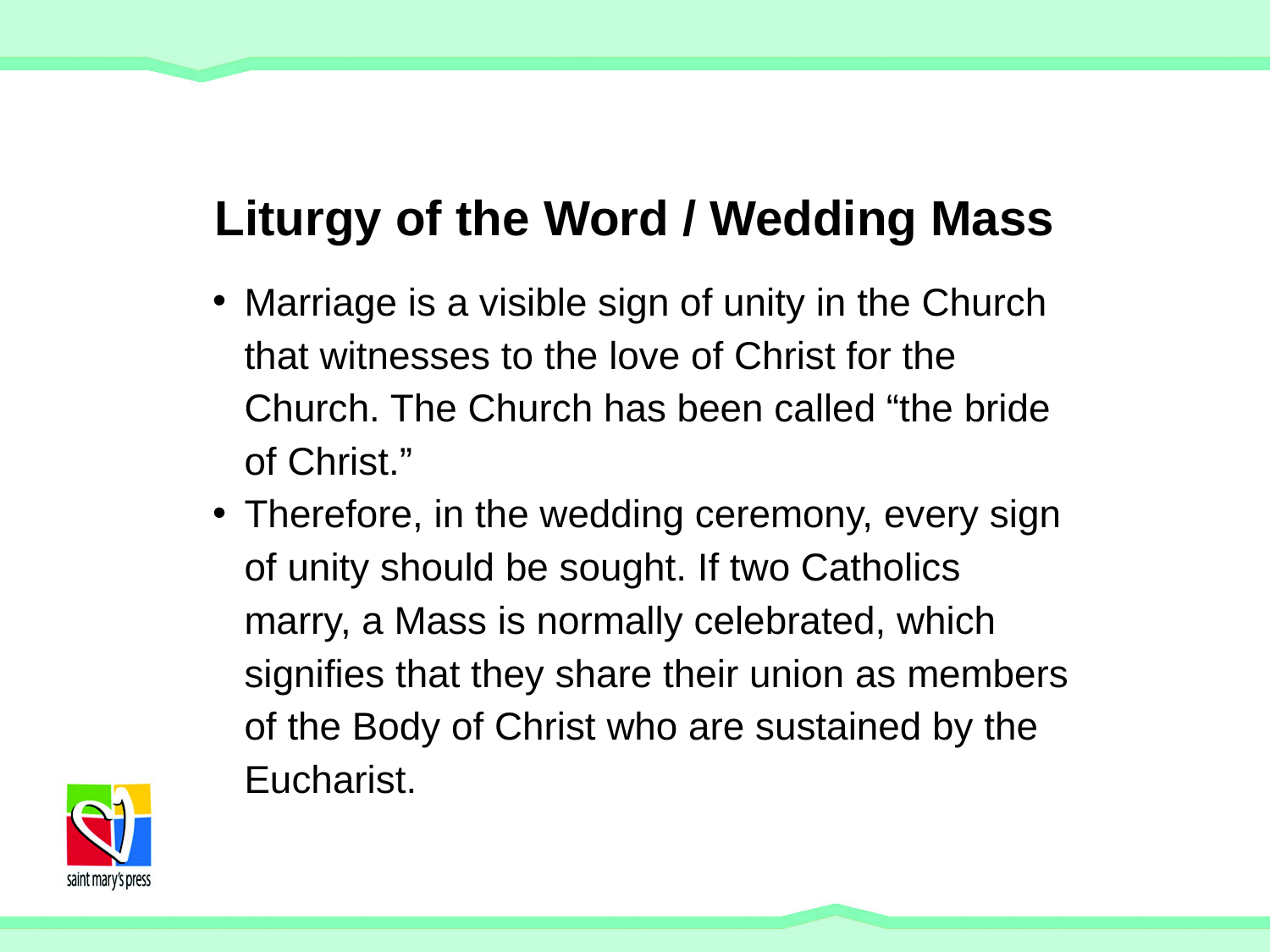

Liturgy of the Word / Wedding Mass
Marriage is a visible sign of unity in the Church that witnesses to the love of Christ for the Church. The Church has been called “the bride of Christ.”
Therefore, in the wedding ceremony, every sign of unity should be sought. If two Catholics marry, a Mass is normally celebrated, which signifies that they share their union as members of the Body of Christ who are sustained by the Eucharist.